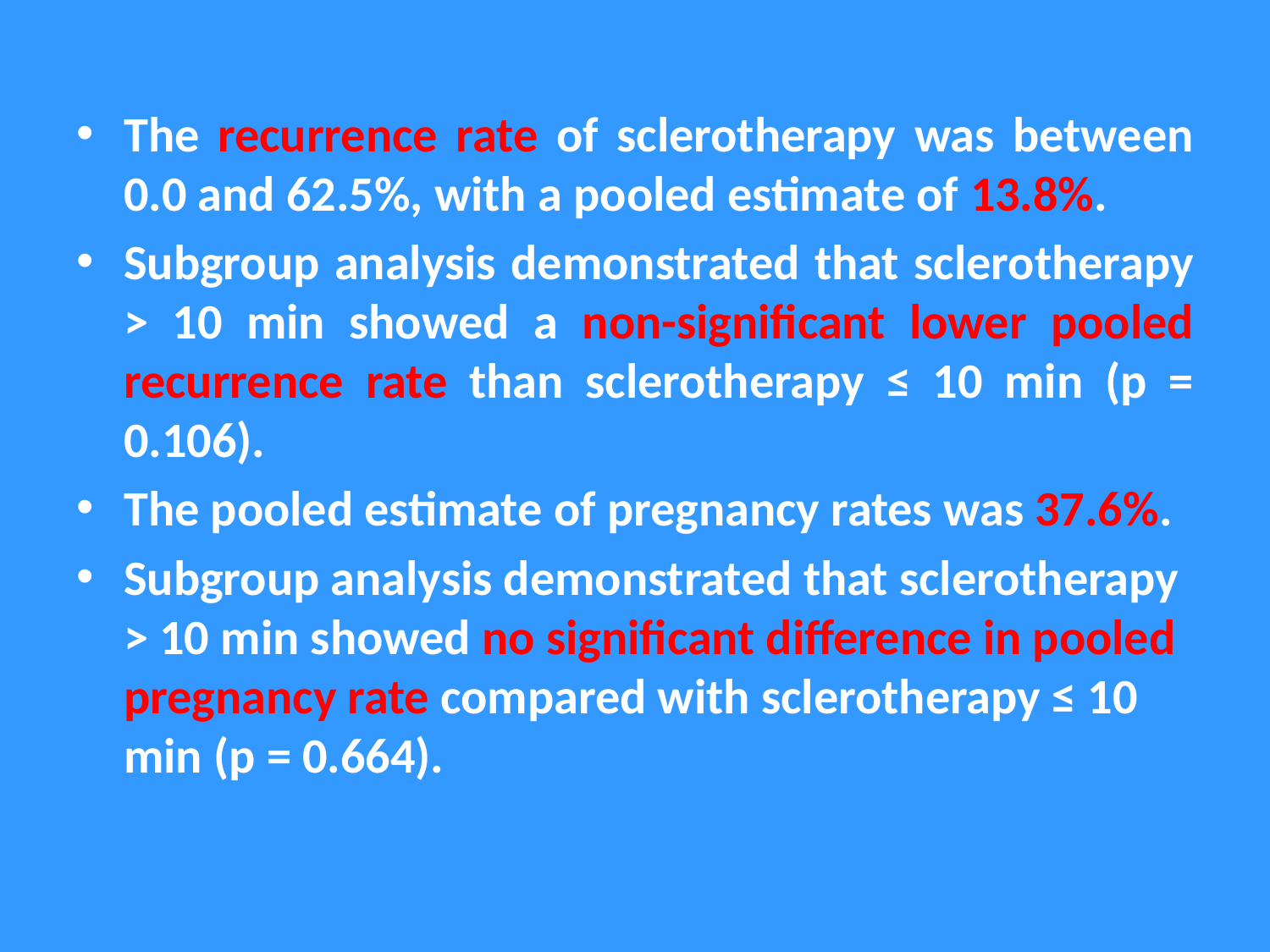

The recurrence rate of sclerotherapy was between 0.0 and 62.5%, with a pooled estimate of 13.8%.
Subgroup analysis demonstrated that sclerotherapy > 10 min showed a non-significant lower pooled recurrence rate than sclerotherapy ≤ 10 min (p = 0.106).
The pooled estimate of pregnancy rates was 37.6%.
Subgroup analysis demonstrated that sclerotherapy > 10 min showed no significant difference in pooled pregnancy rate compared with sclerotherapy ≤ 10 min (p = 0.664).